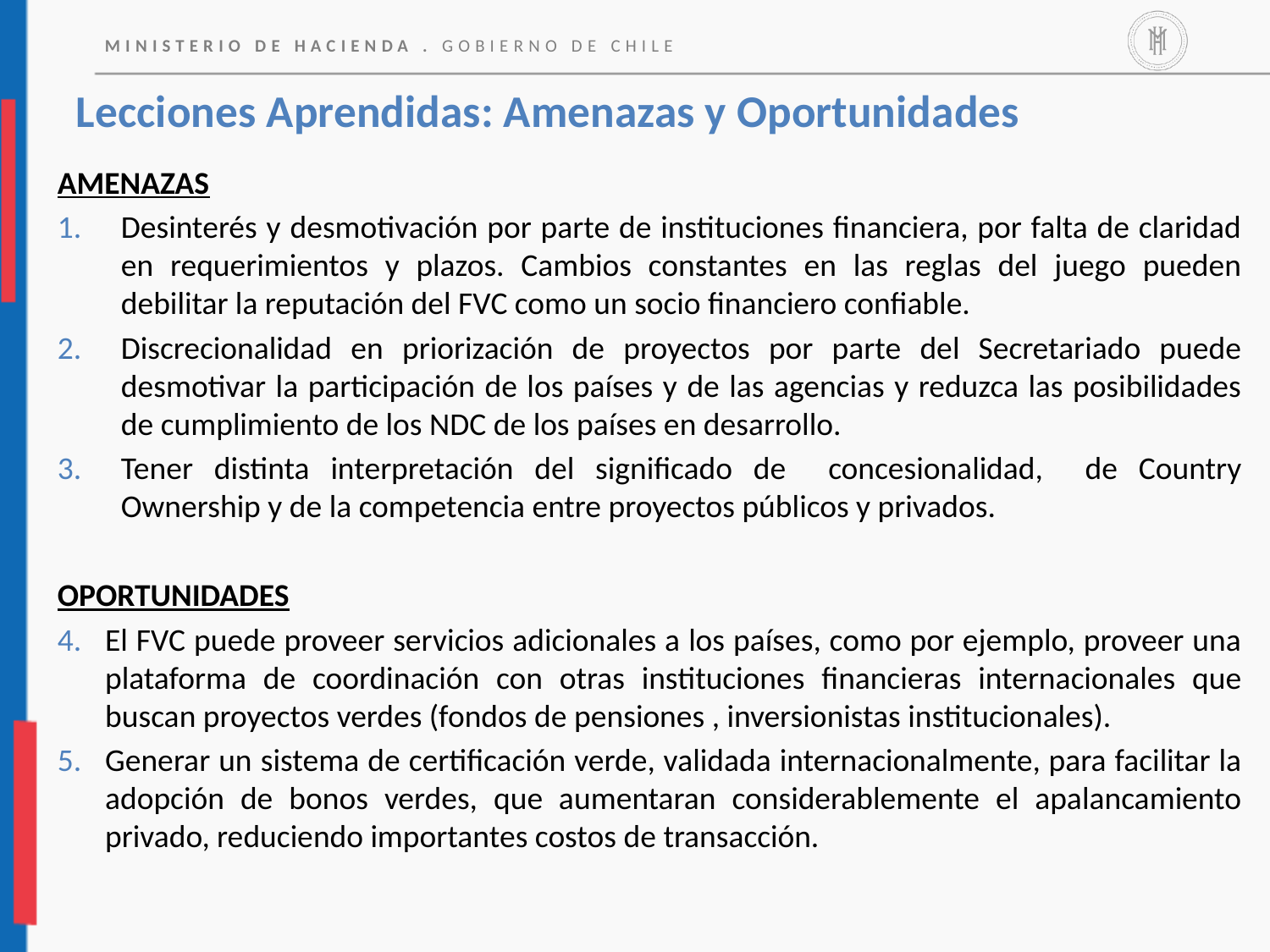

# Lecciones Aprendidas: Amenazas y Oportunidades
AMENAZAS
Desinterés y desmotivación por parte de instituciones financiera, por falta de claridad en requerimientos y plazos. Cambios constantes en las reglas del juego pueden debilitar la reputación del FVC como un socio financiero confiable.
Discrecionalidad en priorización de proyectos por parte del Secretariado puede desmotivar la participación de los países y de las agencias y reduzca las posibilidades de cumplimiento de los NDC de los países en desarrollo.
Tener distinta interpretación del significado de  concesionalidad,  de Country Ownership y de la competencia entre proyectos públicos y privados.

OPORTUNIDADES
El FVC puede proveer servicios adicionales a los países, como por ejemplo, proveer una plataforma de coordinación con otras instituciones financieras internacionales que buscan proyectos verdes (fondos de pensiones , inversionistas institucionales).
Generar un sistema de certificación verde, validada internacionalmente, para facilitar la adopción de bonos verdes, que aumentaran considerablemente el apalancamiento privado, reduciendo importantes costos de transacción.